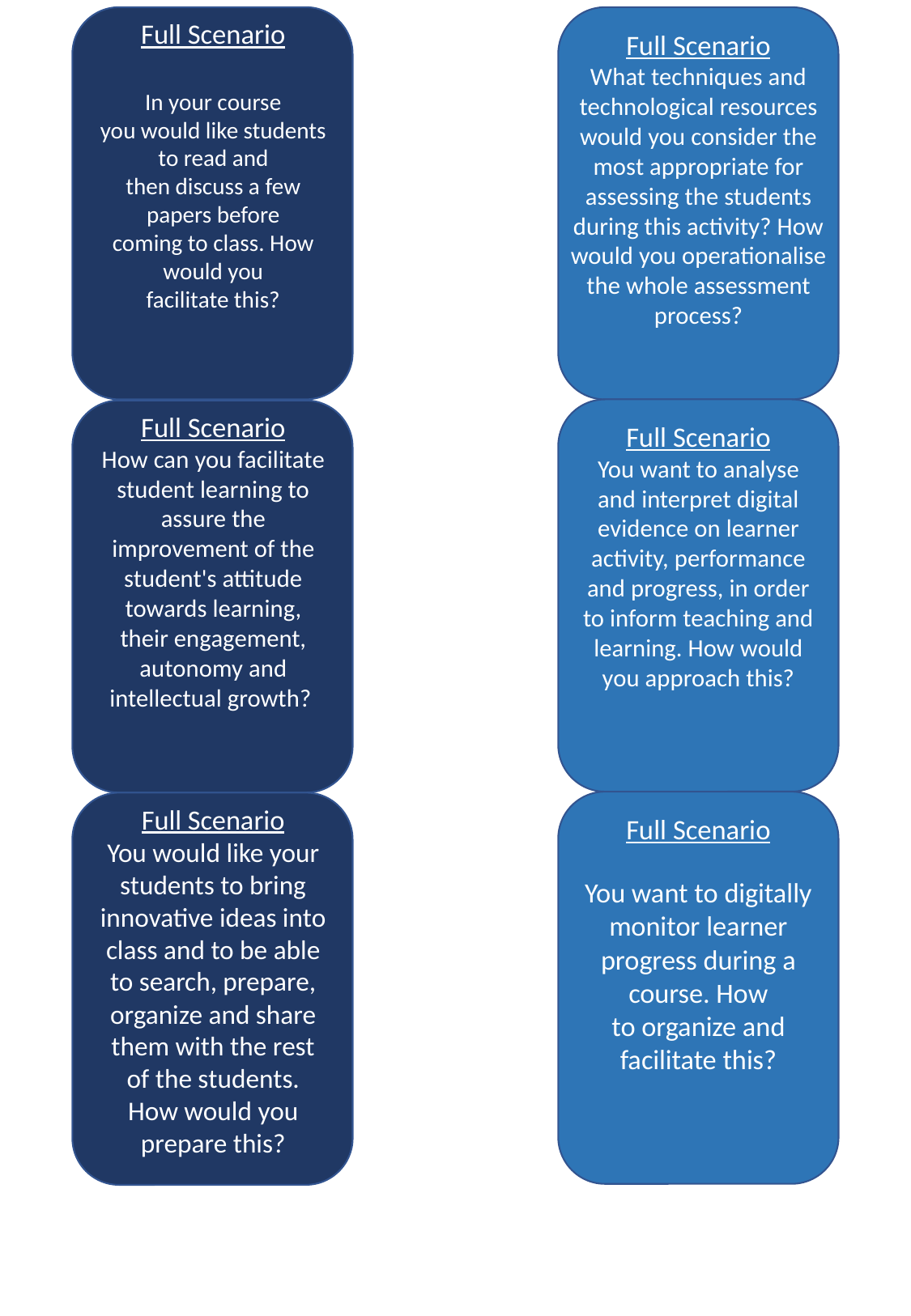

Full Scenario

In your course you would like students to read and then discuss a few papers before coming to class. How would you facilitate this?

Full Scenario
What techniques and technological resources would you consider the most appropriate for assessing the students during this activity? How would you operationalise the whole assessment process?

Full Scenario
How can you facilitate student learning to assure the improvement of the student's attitude towards learning, their engagement, autonomy and intellectual growth?

Full Scenario
You want to analyse and interpret digital evidence on learner activity, performance and progress, in order to inform teaching and learning. How would you approach this?

Full Scenario
You would like your students to bring innovative ideas into class and to be able to search, prepare, organize and share them with the rest of the students. How would you prepare this?

Full Scenario

You want to digitally monitor learner progress during a course. How to organize and facilitate this?